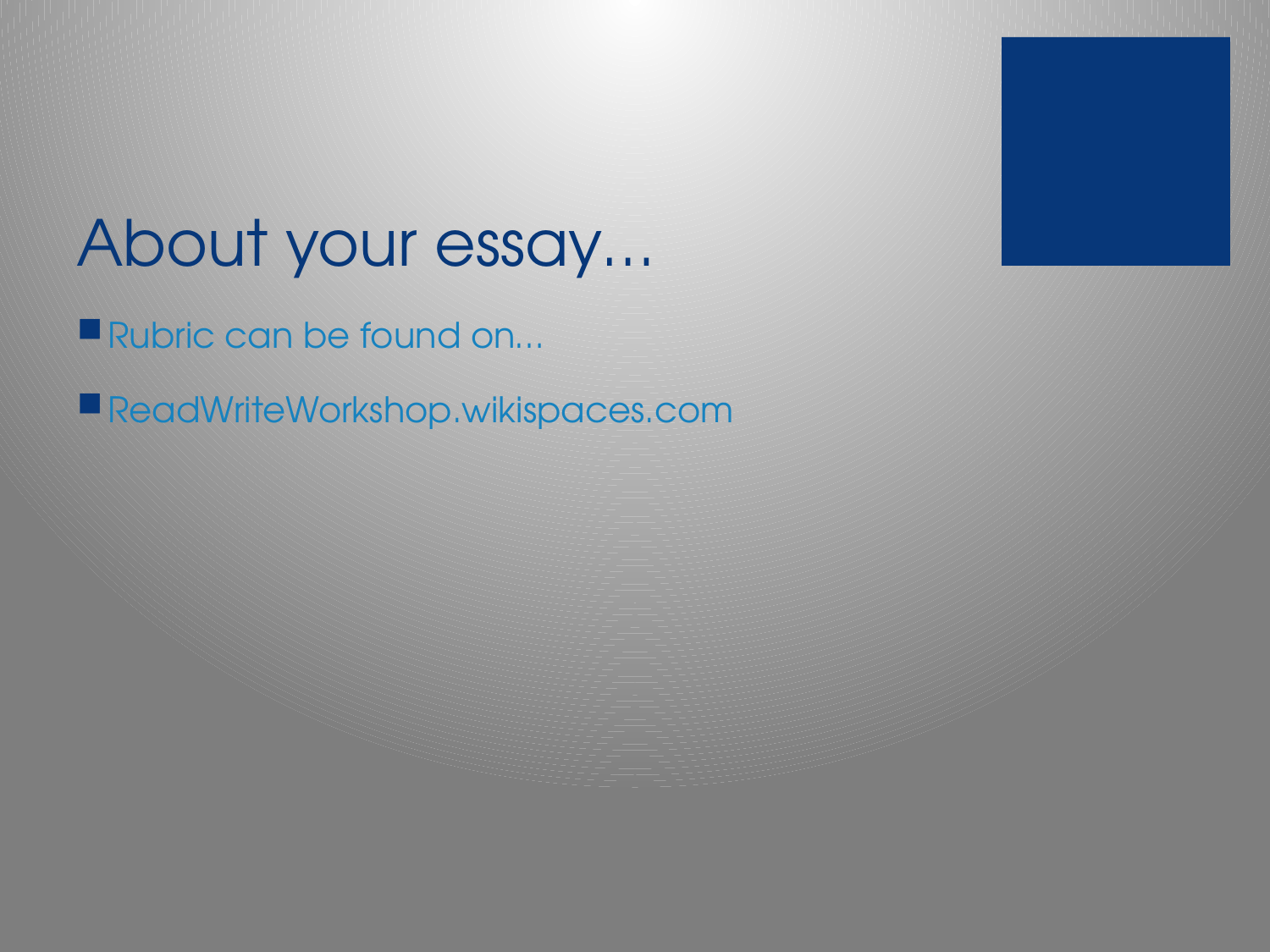

# About your essay…
Rubric can be found on…
ReadWriteWorkshop.wikispaces.com